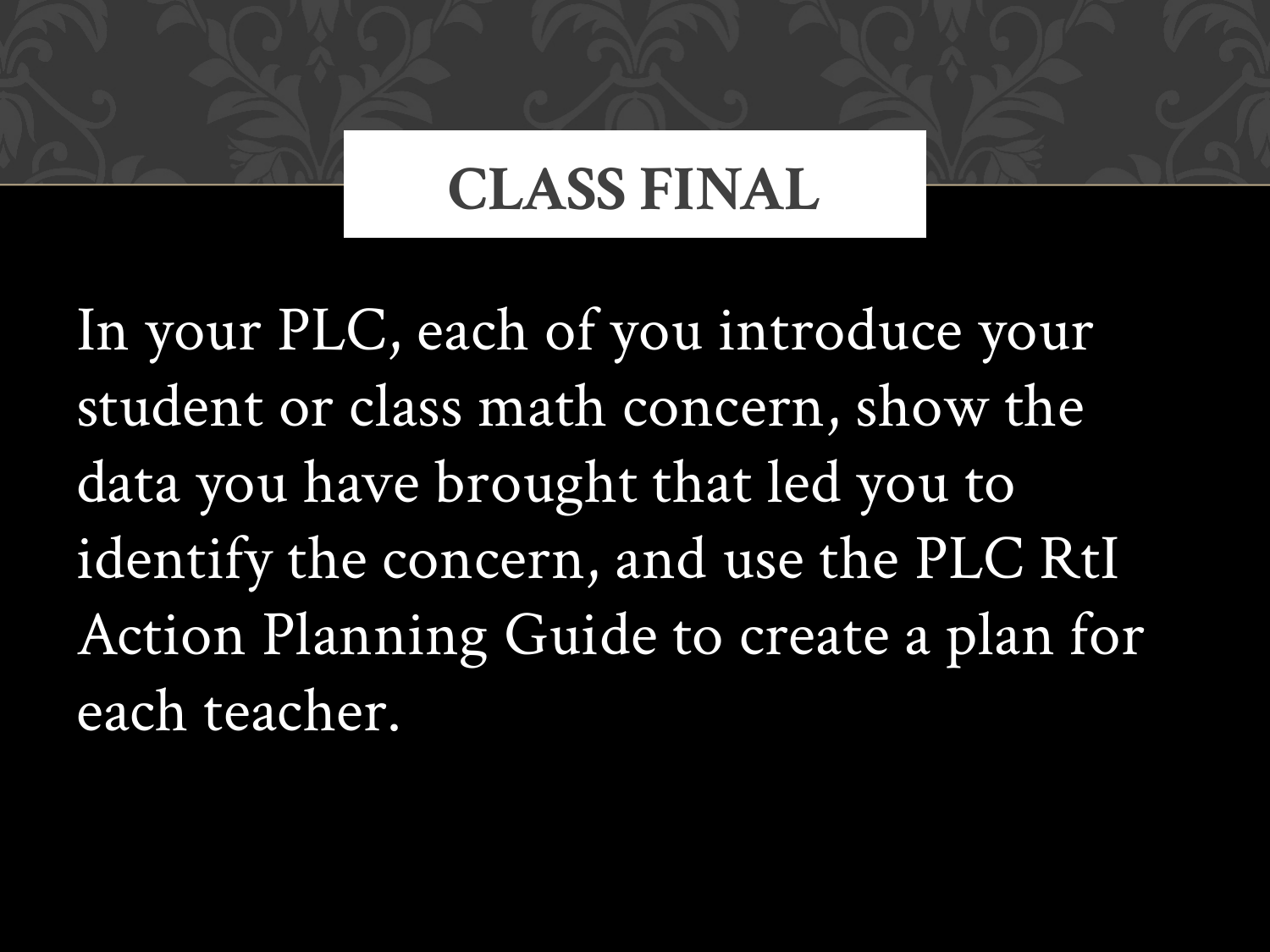

# CLASS FINAL
In your PLC, each of you introduce your student or class math concern, show the data you have brought that led you to identify the concern, and use the PLC RtI Action Planning Guide to create a plan for each teacher.